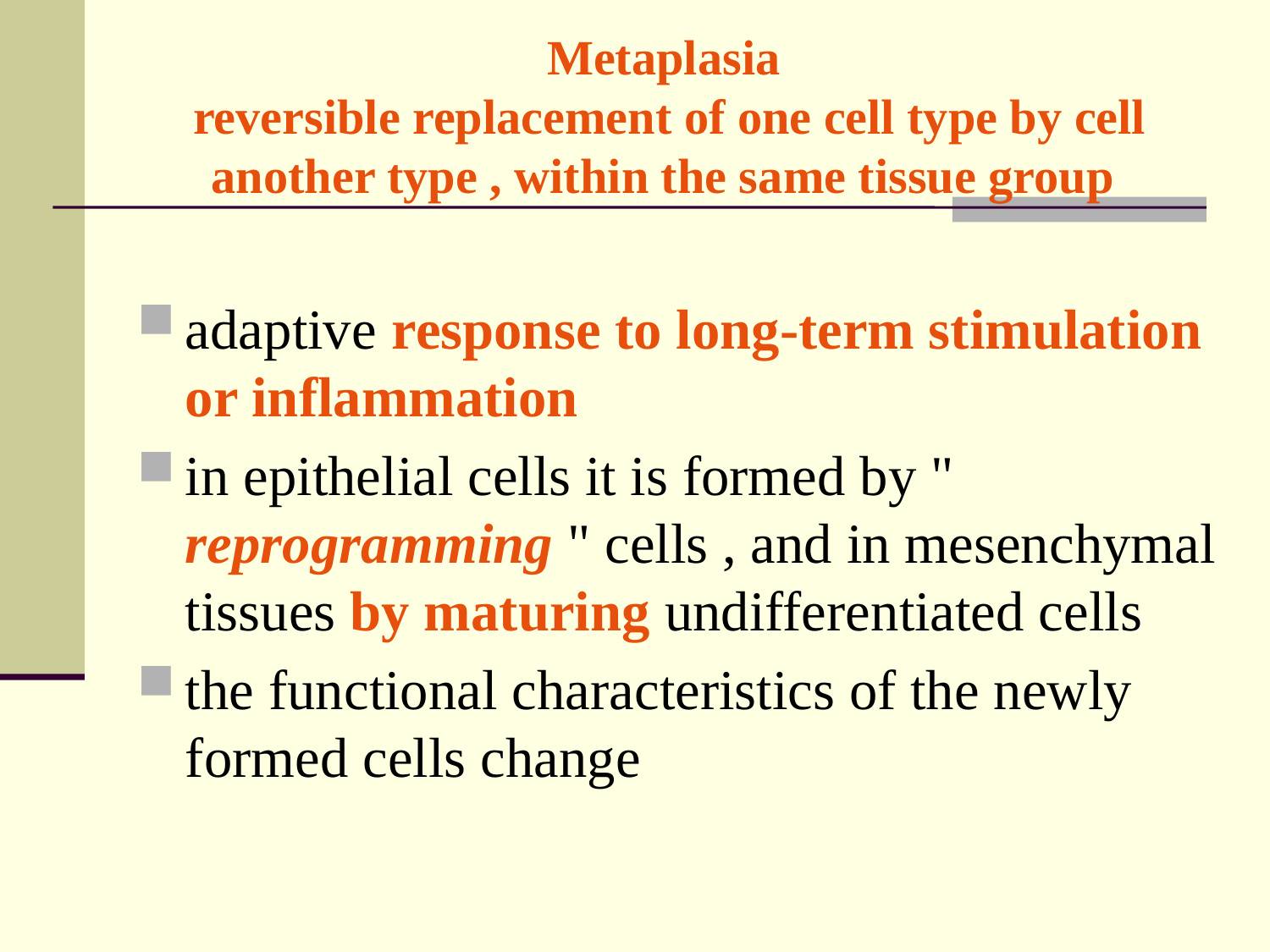

# Metaplasia reversible replacement of one cell type by cell another type , within the same tissue group
adaptive response to long-term stimulation or inflammation
in epithelial cells it is formed by " reprogramming " cells , and in mesenchymal tissues by maturing undifferentiated cells
the functional characteristics of the newly formed cells change